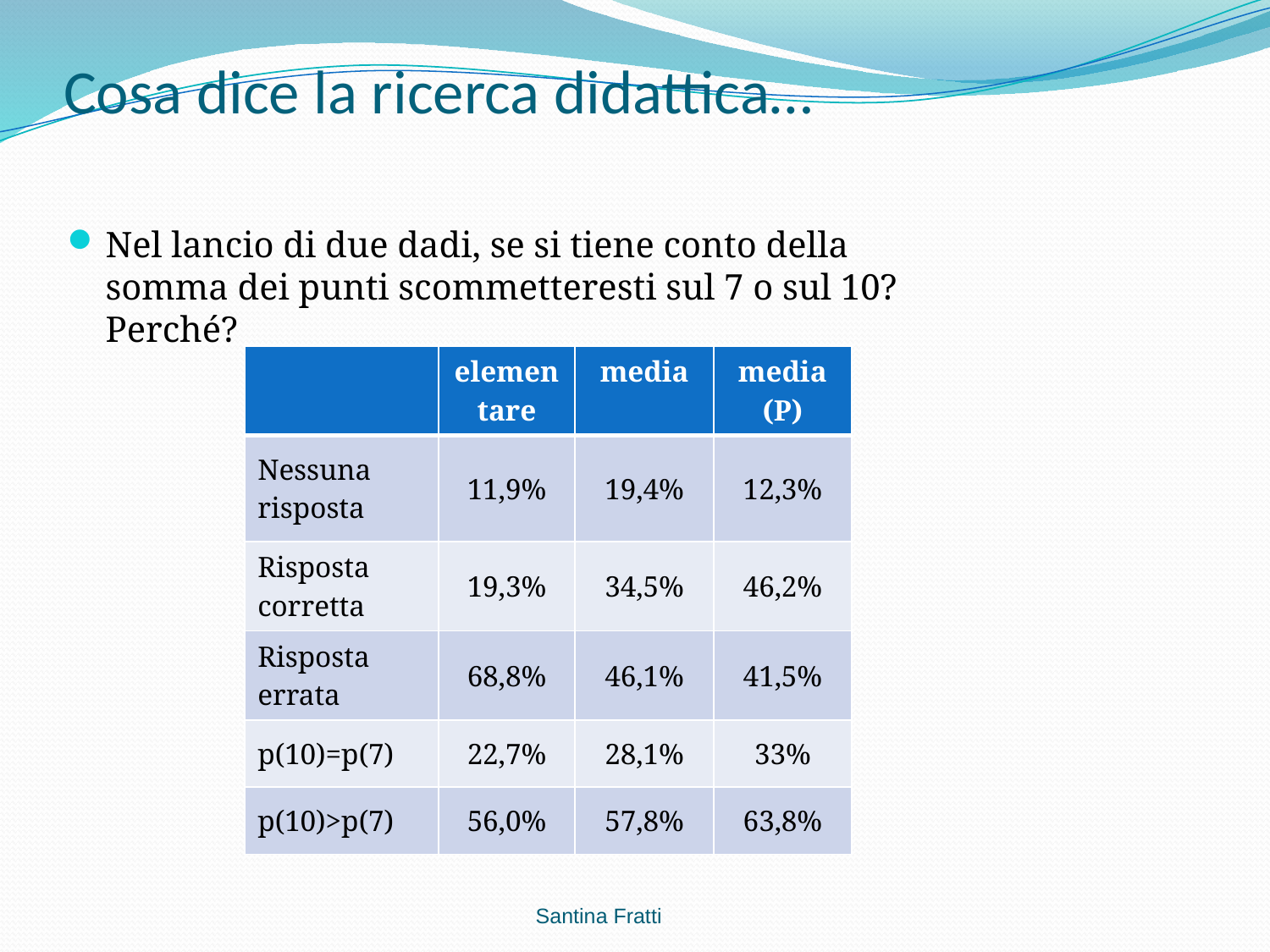

# Cosa dice la ricerca didattica…
Nel lancio di due dadi, se si tiene conto della somma dei punti scommetteresti sul 7 o sul 10? Perché?
|  | elementare | media | media (P) |
| --- | --- | --- | --- |
| Nessuna risposta | 11,9% | 19,4% | 12,3% |
| Risposta corretta | 19,3% | 34,5% | 46,2% |
| Risposta errata | 68,8% | 46,1% | 41,5% |
| p(10)=p(7) | 22,7% | 28,1% | 33% |
| p(10)>p(7) | 56,0% | 57,8% | 63,8% |
Santina Fratti